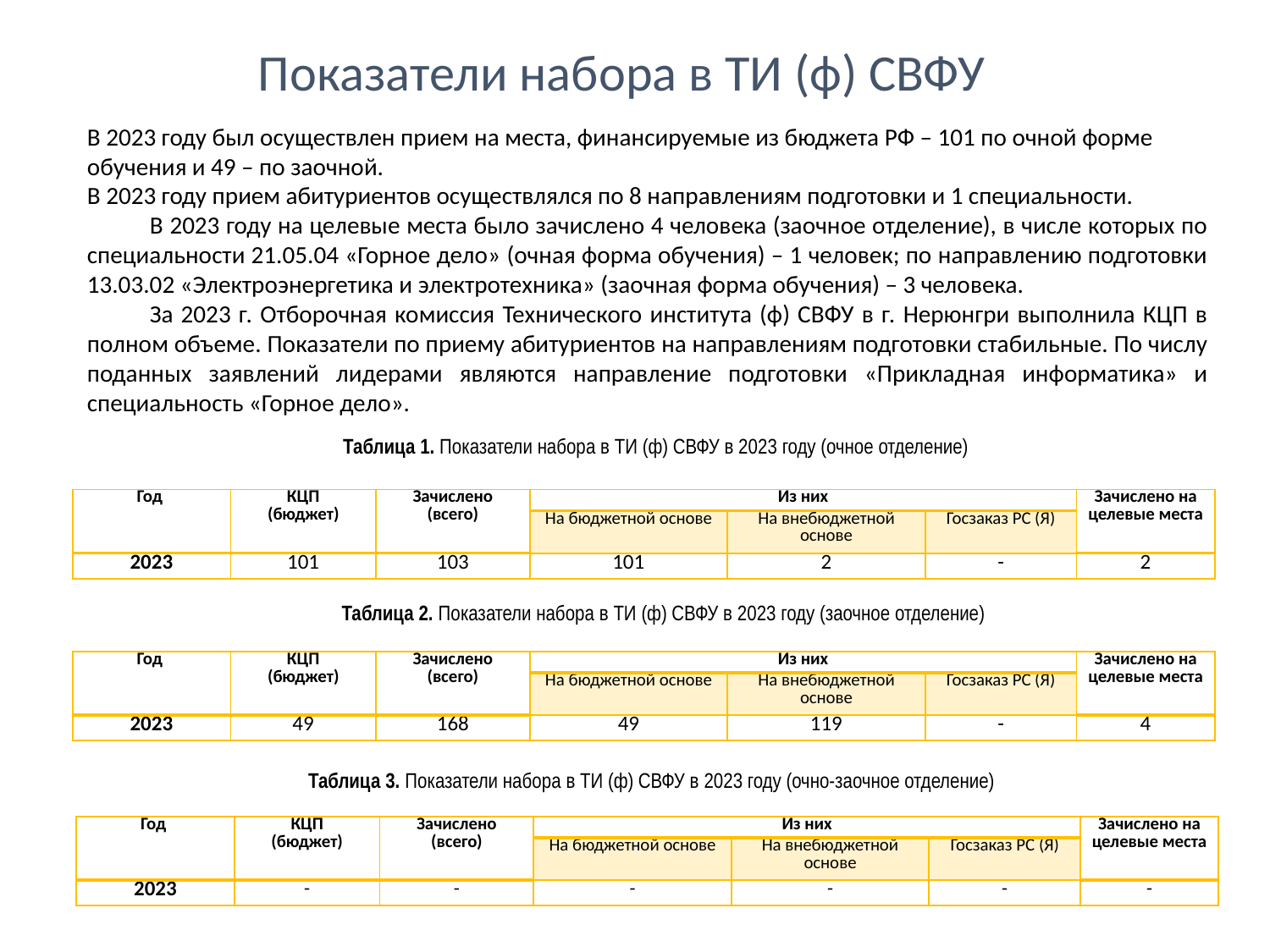

# Показатели набора в ТИ (ф) СВФУ
В 2023 году был осуществлен прием на места, финансируемые из бюджета РФ – 101 по очной форме обучения и 49 – по заочной.
В 2023 году прием абитуриентов осуществлялся по 8 направлениям подготовки и 1 специальности.
В 2023 году на целевые места было зачислено 4 человека (заочное отделение), в числе которых по специальности 21.05.04 «Горное дело» (очная форма обучения) – 1 человек; по направлению подготовки 13.03.02 «Электроэнергетика и электротехника» (заочная форма обучения) – 3 человека.
За 2023 г. Отборочная комиссия Технического института (ф) СВФУ в г. Нерюнгри выполнила КЦП в полном объеме. Показатели по приему абитуриентов на направлениям подготовки стабильные. По числу поданных заявлений лидерами являются направление подготовки «Прикладная информатика» и специальность «Горное дело».
Таблица 1. Показатели набора в ТИ (ф) СВФУ в 2023 году (очное отделение)
| Год | КЦП (бюджет) | Зачислено (всего) | Из них |  |  | Зачислено на целевые места |
| --- | --- | --- | --- | --- | --- | --- |
|  |  |  | На бюджетной основе | На внебюджетной основе | Госзаказ РС (Я) |  |
| 2023 | 101 | 103 | 101 | 2 | - | 2 |
Таблица 2. Показатели набора в ТИ (ф) СВФУ в 2023 году (заочное отделение)
| Год | КЦП (бюджет) | Зачислено (всего) | Из них |  |  | Зачислено на целевые места |
| --- | --- | --- | --- | --- | --- | --- |
|  |  |  | На бюджетной основе | На внебюджетной основе | Госзаказ РС (Я) |  |
| 2023 | 49 | 168 | 49 | 119 | - | 4 |
Таблица 3. Показатели набора в ТИ (ф) СВФУ в 2023 году (очно-заочное отделение)
| Год | КЦП (бюджет) | Зачислено (всего) | Из них |  |  | Зачислено на целевые места |
| --- | --- | --- | --- | --- | --- | --- |
|  |  |  | На бюджетной основе | На внебюджетной основе | Госзаказ РС (Я) |  |
| 2023 | - | - | - | - | - | - |